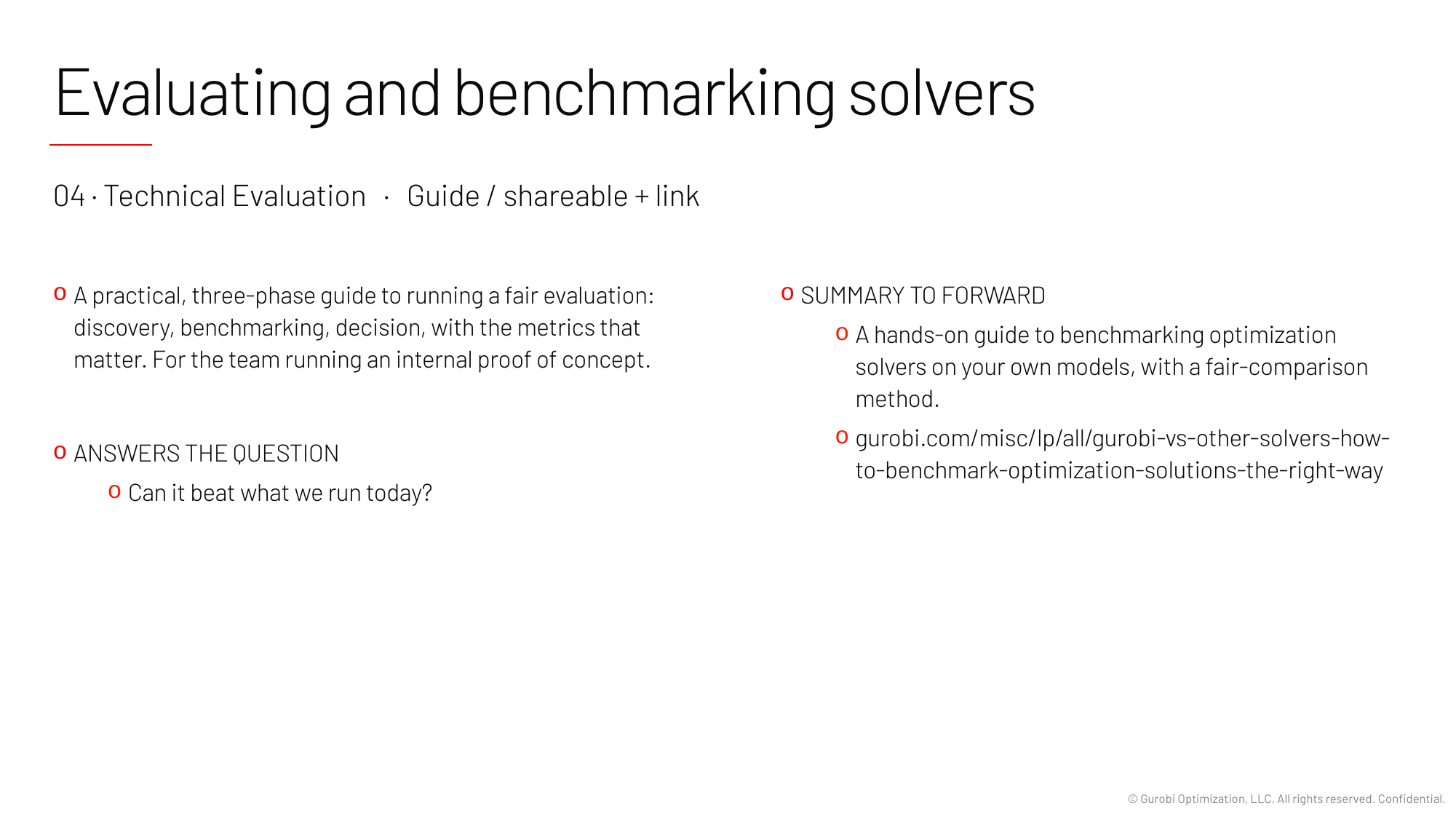

# Evaluating and benchmarking solvers
04 · Technical Evaluation   ·   Guide / shareable + link
A practical, three-phase guide to running a fair evaluation: discovery, benchmarking, decision, with the metrics that matter. For the team running an internal proof of concept.

ANSWERS THE QUESTION
Can it beat what we run today?
SUMMARY TO FORWARD
A hands-on guide to benchmarking optimization solvers on your own models, with a fair-comparison method.
gurobi.com/misc/lp/all/gurobi-vs-other-solvers-how-to-benchmark-optimization-solutions-the-right-way